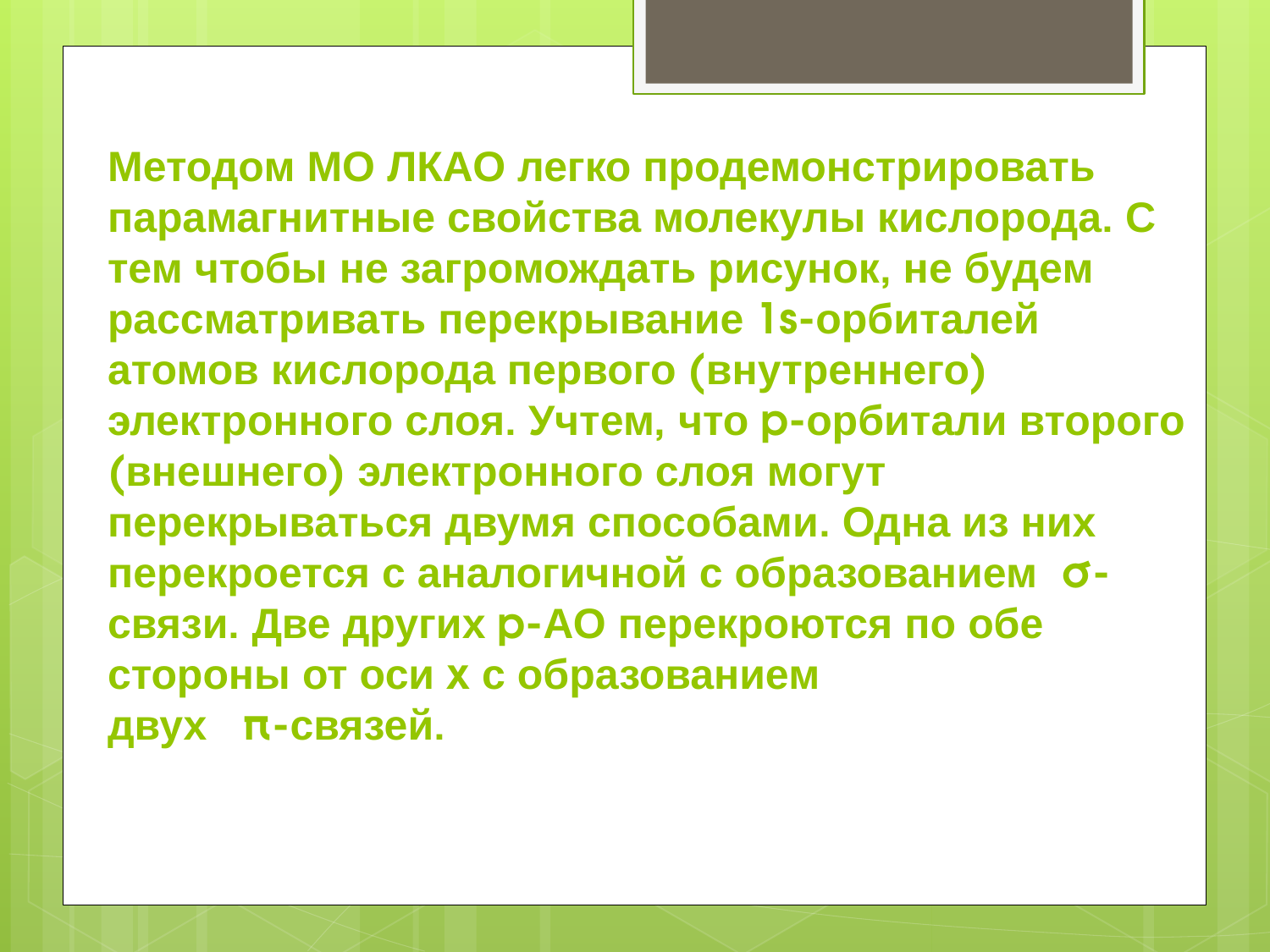

# Методом МО ЛКАО легко продемонстрировать парамагнитные свойства молекулы кислорода. С тем чтобы не загромождать рисунок, не будем рассматривать перекрывание 1s-орбиталей атомов кислорода первого (внутреннего) электронного слоя. Учтем, что p-орбитали второго (внешнего) электронного слоя могут перекрываться двумя способами. Одна из них перекроется с аналогичной с образованием  σ-связи. Две других p-АО перекроются по обе стороны от оси x с образованием двух   π-связей.